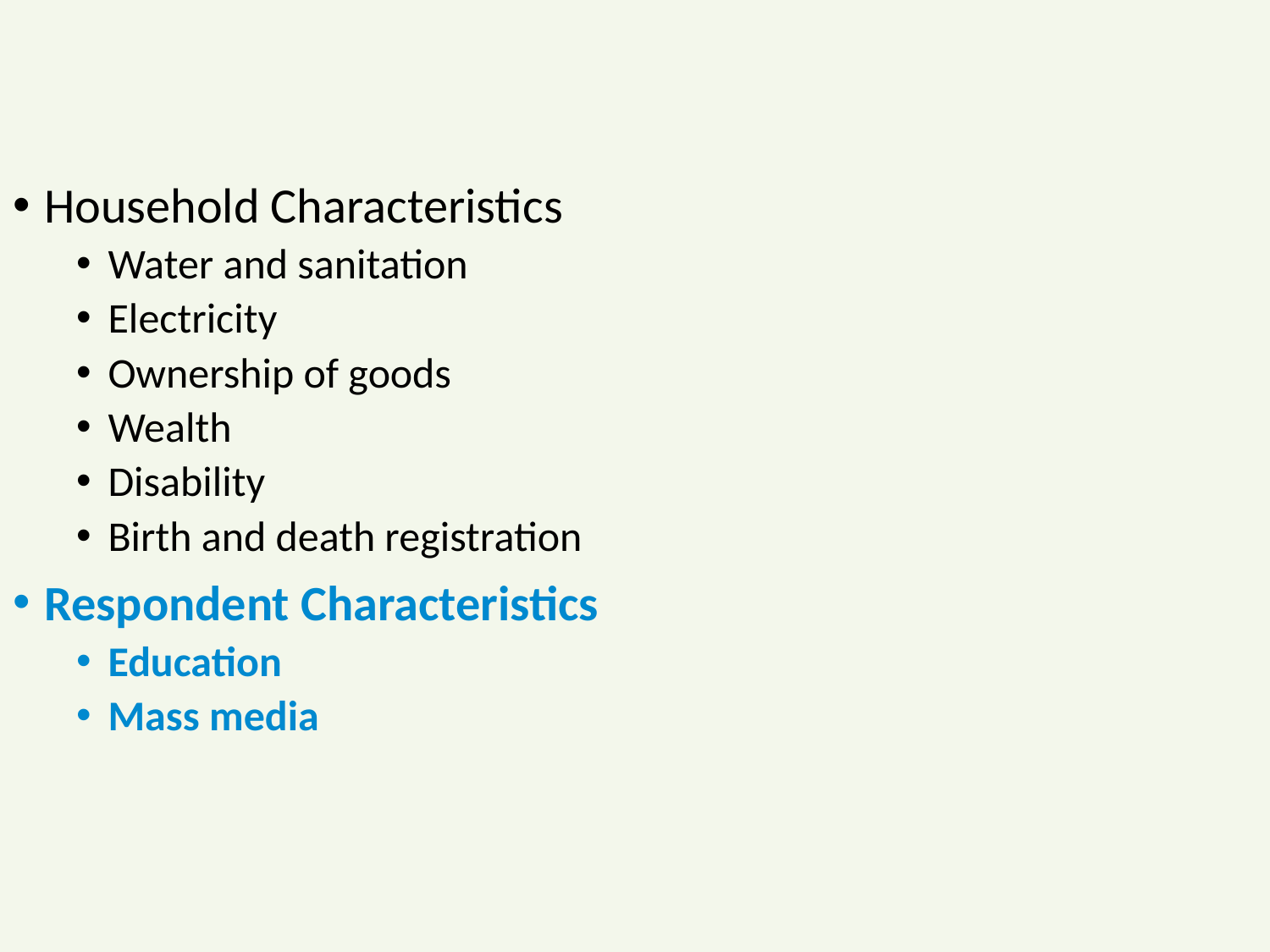

Household Characteristics
Water and sanitation
Electricity
Ownership of goods
Wealth
Disability
Birth and death registration
Respondent Characteristics
Education
Mass media